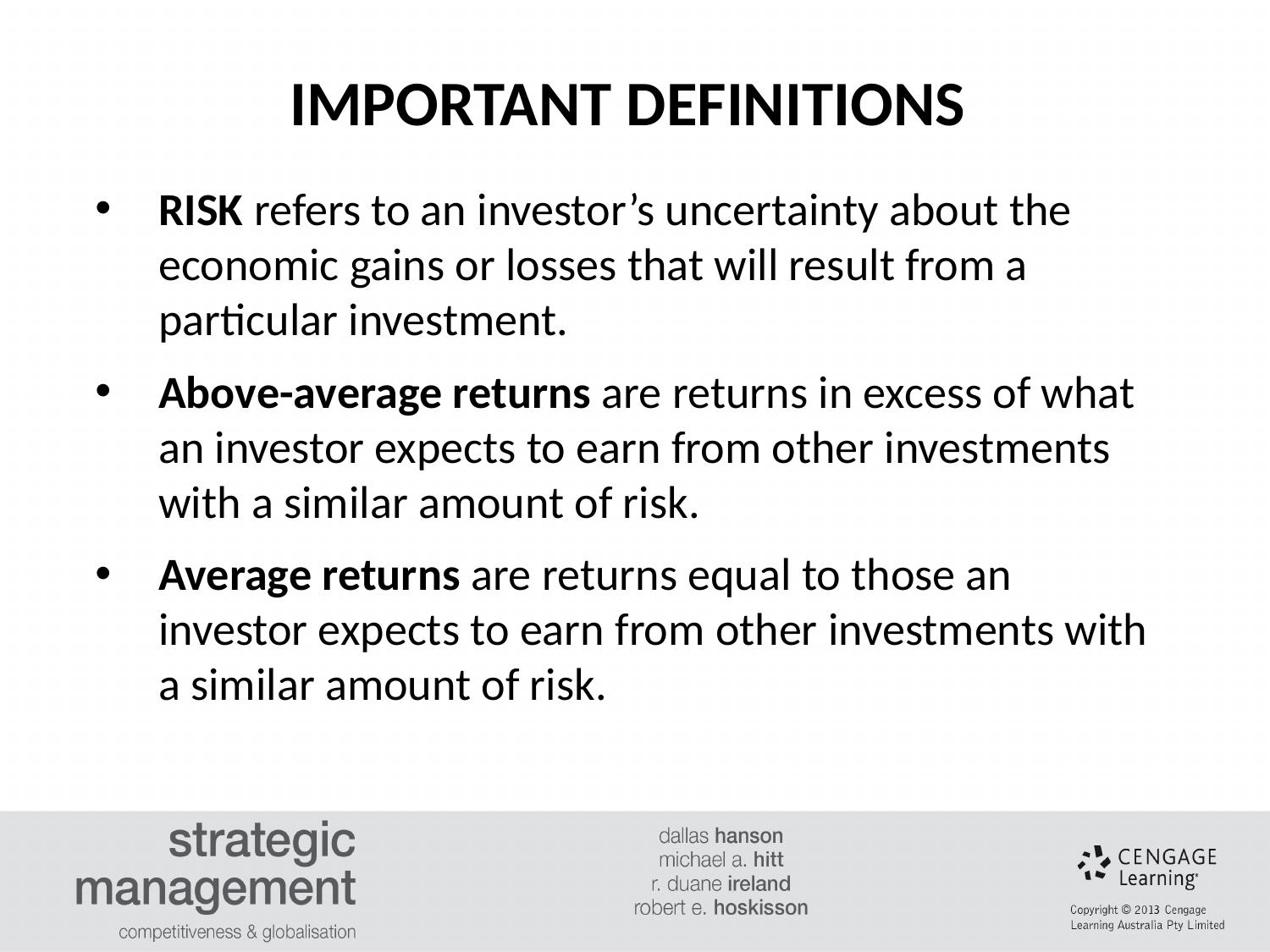

IMPORTANT DEFINITIONS
#
RISK refers to an investor’s uncertainty about the economic gains or losses that will result from a particular investment.
Above-average returns are returns in excess of what an investor expects to earn from other investments with a similar amount of risk.
Average returns are returns equal to those an investor expects to earn from other investments with a similar amount of risk.